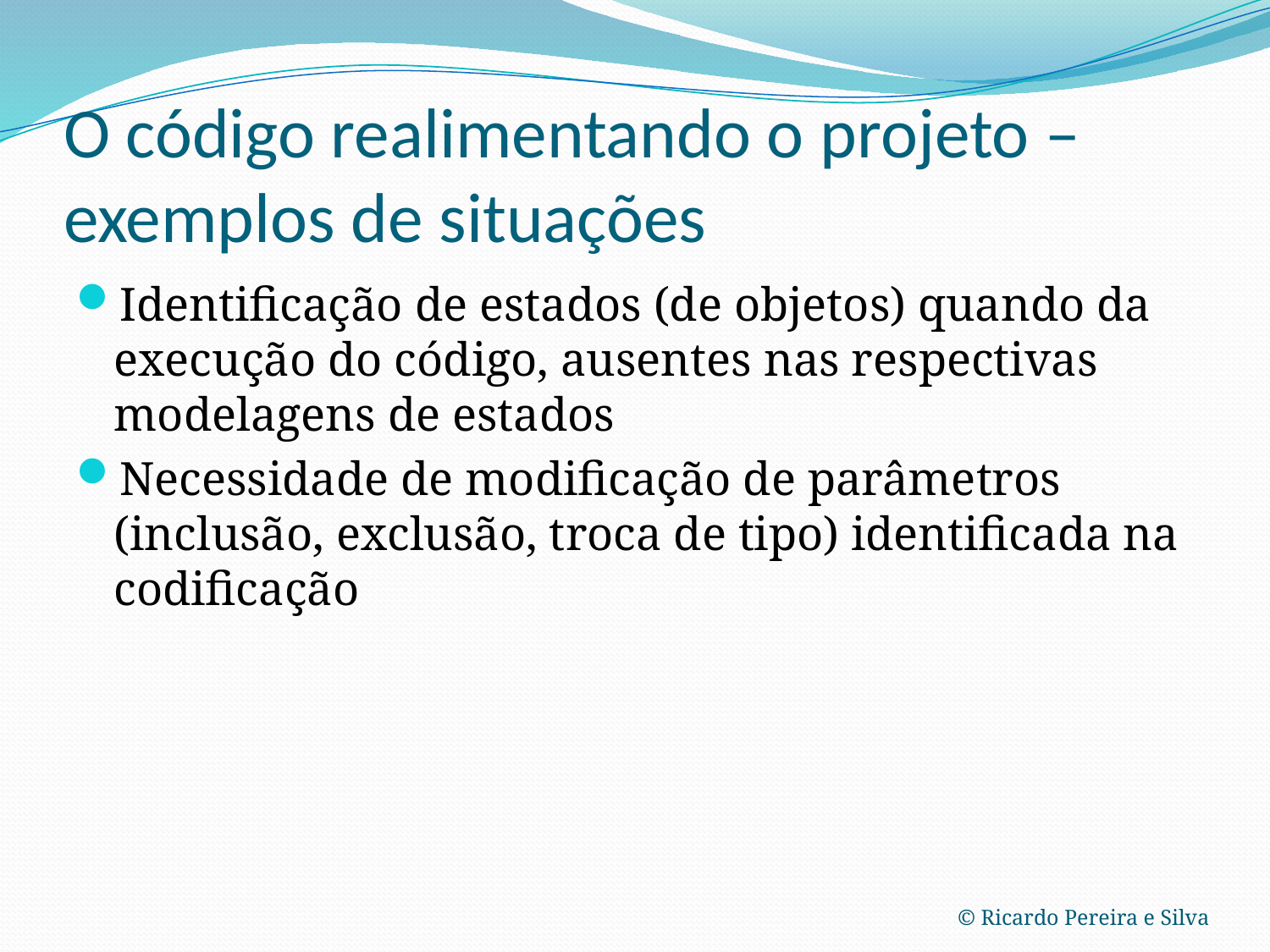

# O código realimentando o projeto – exemplos de situações
Identificação de estados (de objetos) quando da execução do código, ausentes nas respectivas modelagens de estados
Necessidade de modificação de parâmetros (inclusão, exclusão, troca de tipo) identificada na codificação

© Ricardo Pereira e Silva